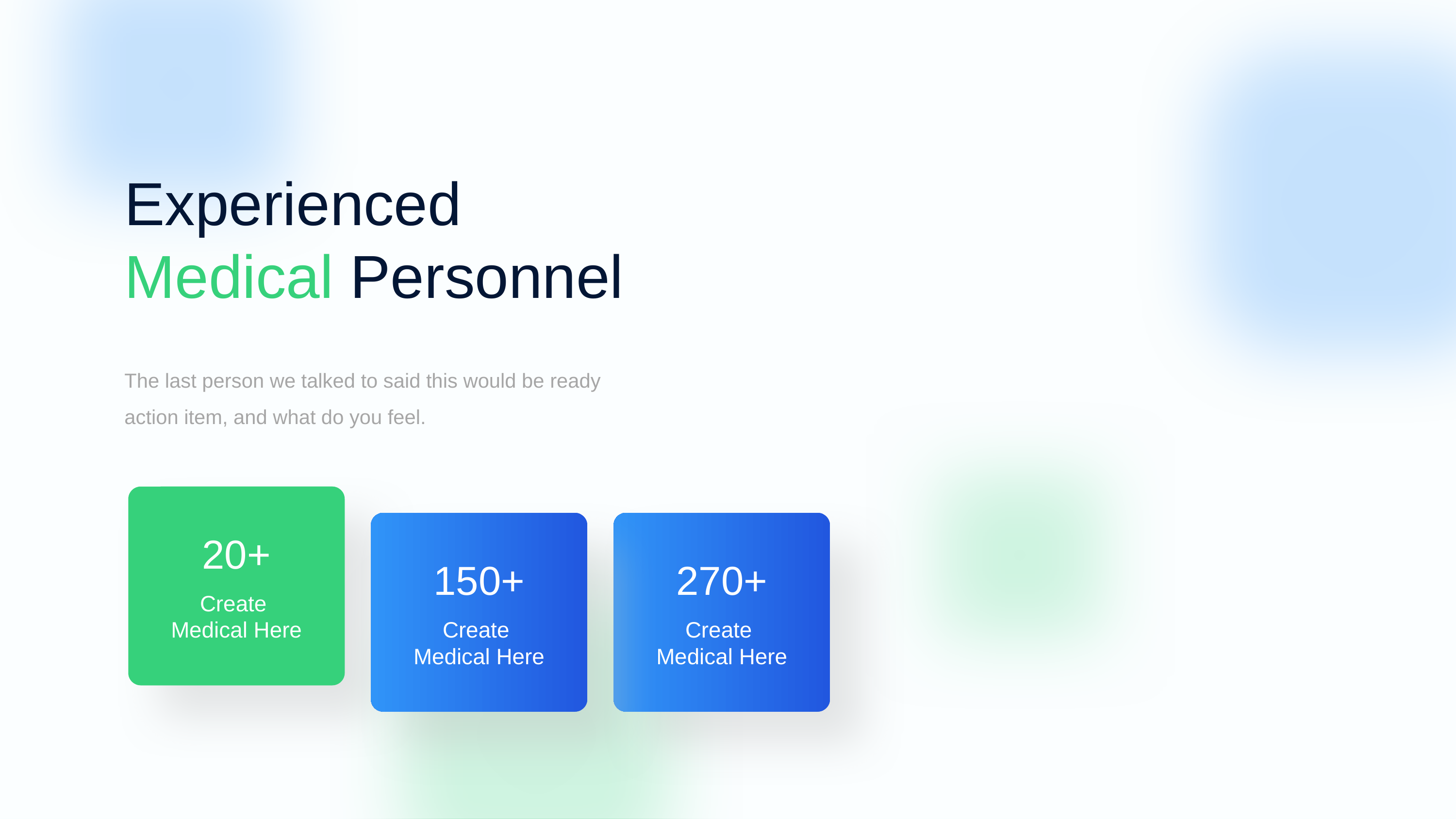

Experienced Medical Personnel
The last person we talked to said this would be ready action item, and what do you feel.

20+
150+
270+
Create
Medical Here
Create
Medical Here
Create
Medical Here